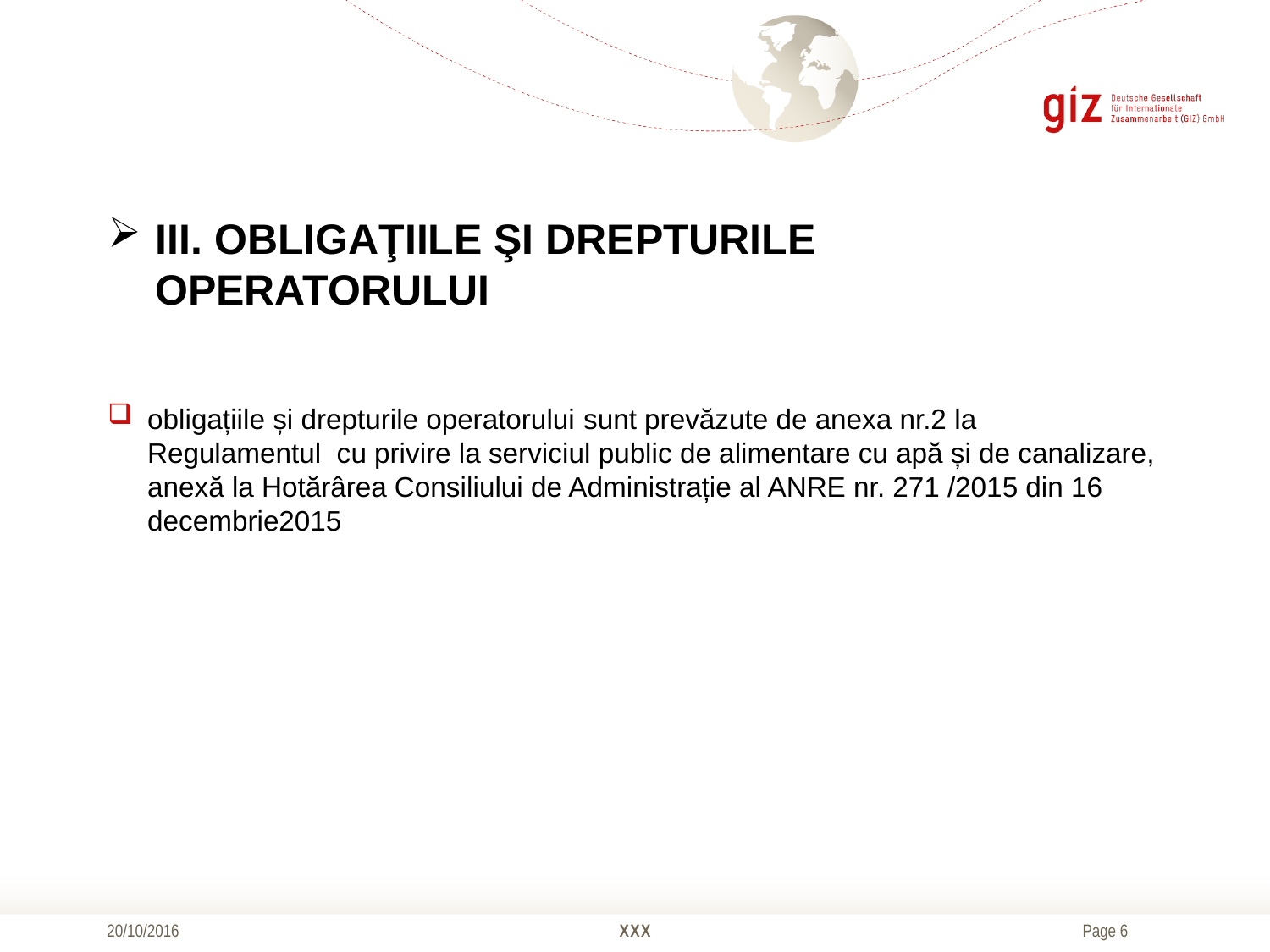

# III. OBLIGAŢIILE ŞI DREPTURILE OPERATORULUI

obligațiile și drepturile operatorului sunt prevăzute de anexa nr.2 la  Regulamentul  cu privire la serviciul public de alimentare cu apă și de canalizare, anexă la Hotărârea Consiliului de Administrație al ANRE nr. 271 /2015 din 16 decembrie2015

20/10/2016
XXX